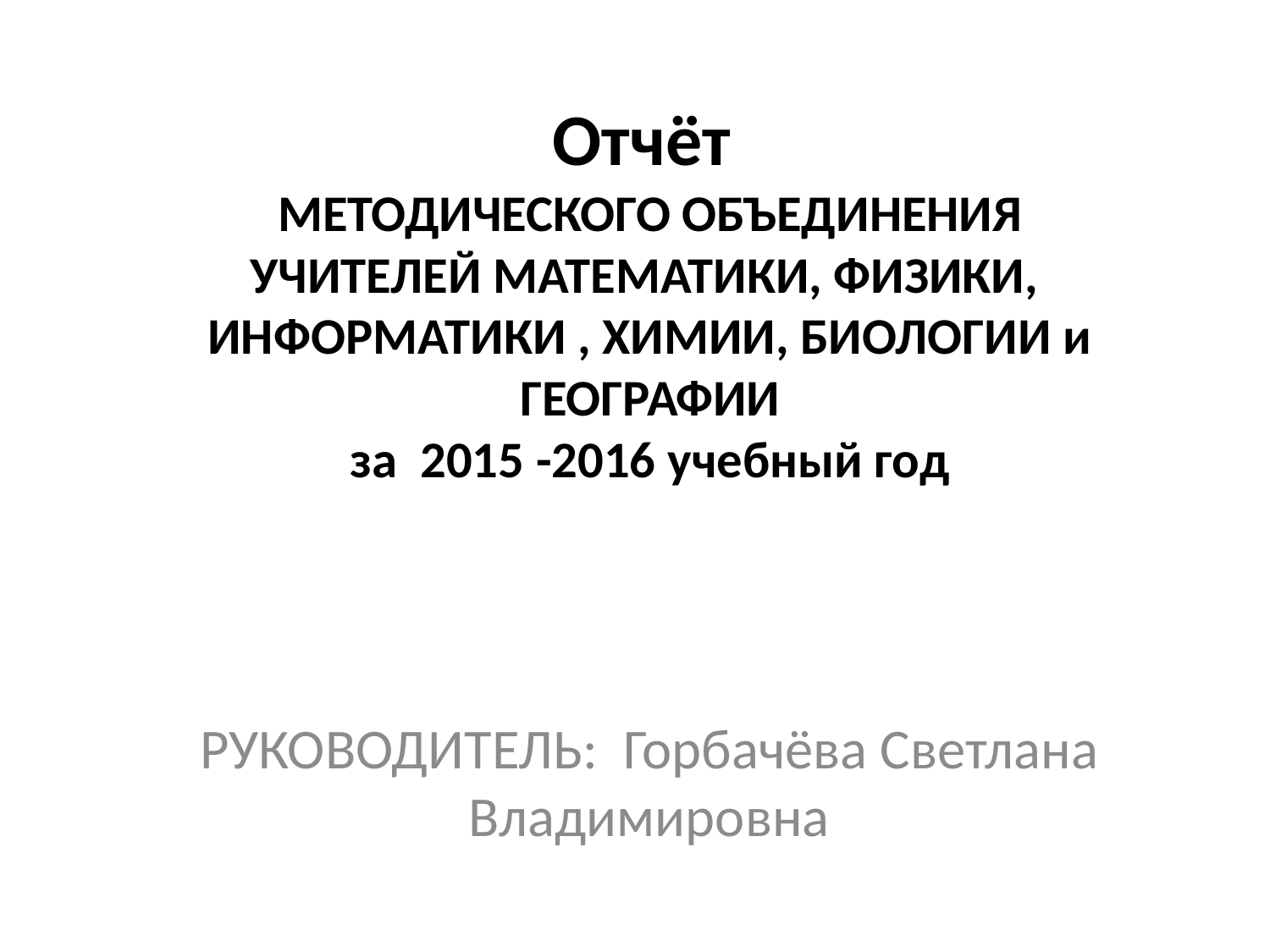

# Отчёт МЕТОДИЧЕСКОГО ОБЪЕДИНЕНИЯ УЧИТЕЛЕЙ МАТЕМАТИКИ, ФИЗИКИ,  ИНФОРМАТИКИ , ХИМИИ, БИОЛОГИИ и ГЕОГРАФИИ за  2015 -2016 учебный год
РУКОВОДИТЕЛЬ:  Горбачёва Светлана Владимировна